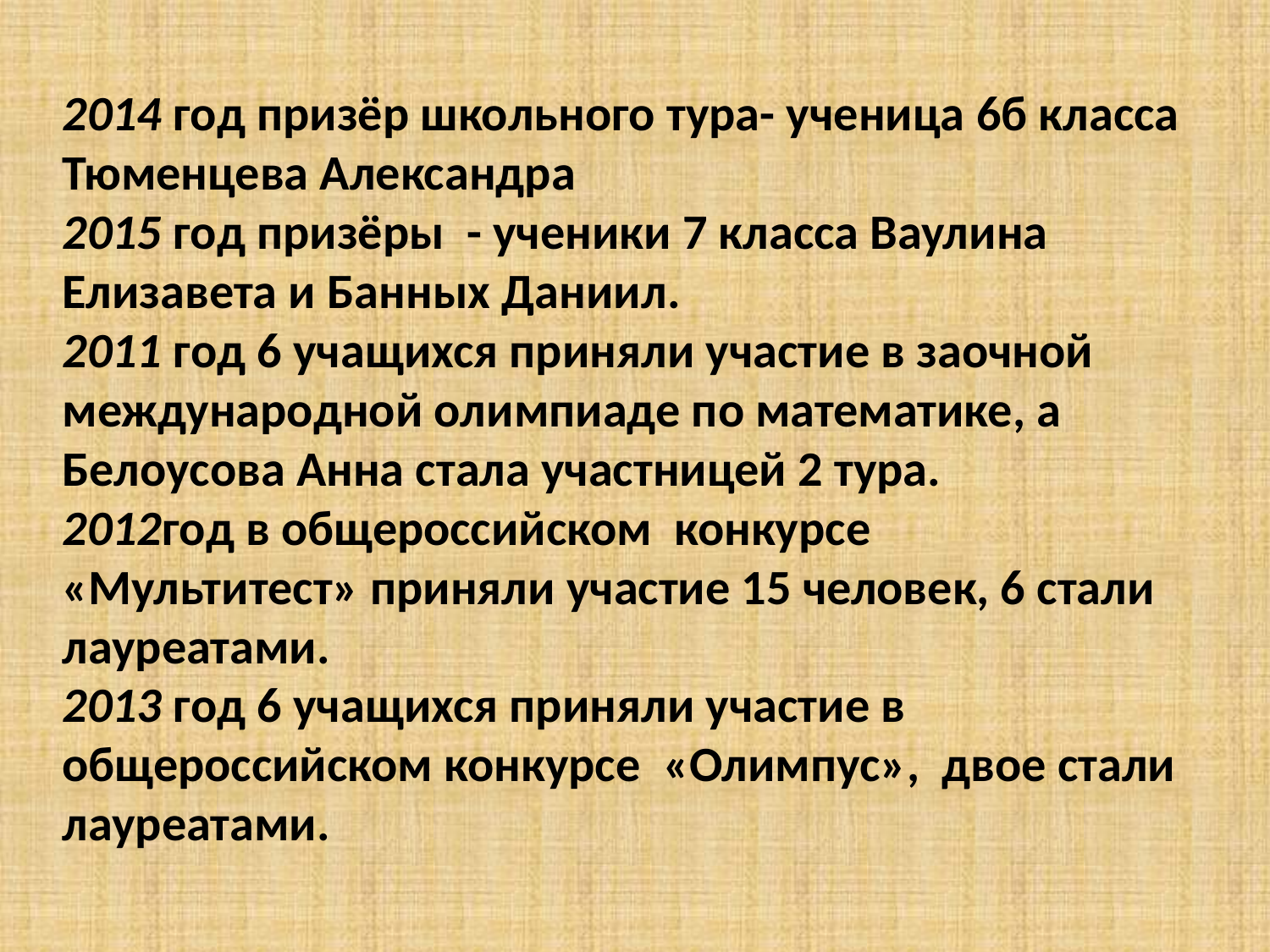

# 2014 год призёр школьного тура- ученица 6б класса Тюменцева Александра 2015 год призёры  - ученики 7 класса Ваулина Елизавета и Банных Даниил. 2011 год 6 учащихся приняли участие в заочной международной олимпиаде по математике, а Белоусова Анна стала участницей 2 тура. 2012год в общероссийском  конкурсе  «Мультитест» приняли участие 15 человек, 6 стали лауреатами. 2013 год 6 учащихся приняли участие в общероссийском конкурсе  «Олимпус»,  двое стали лауреатами.